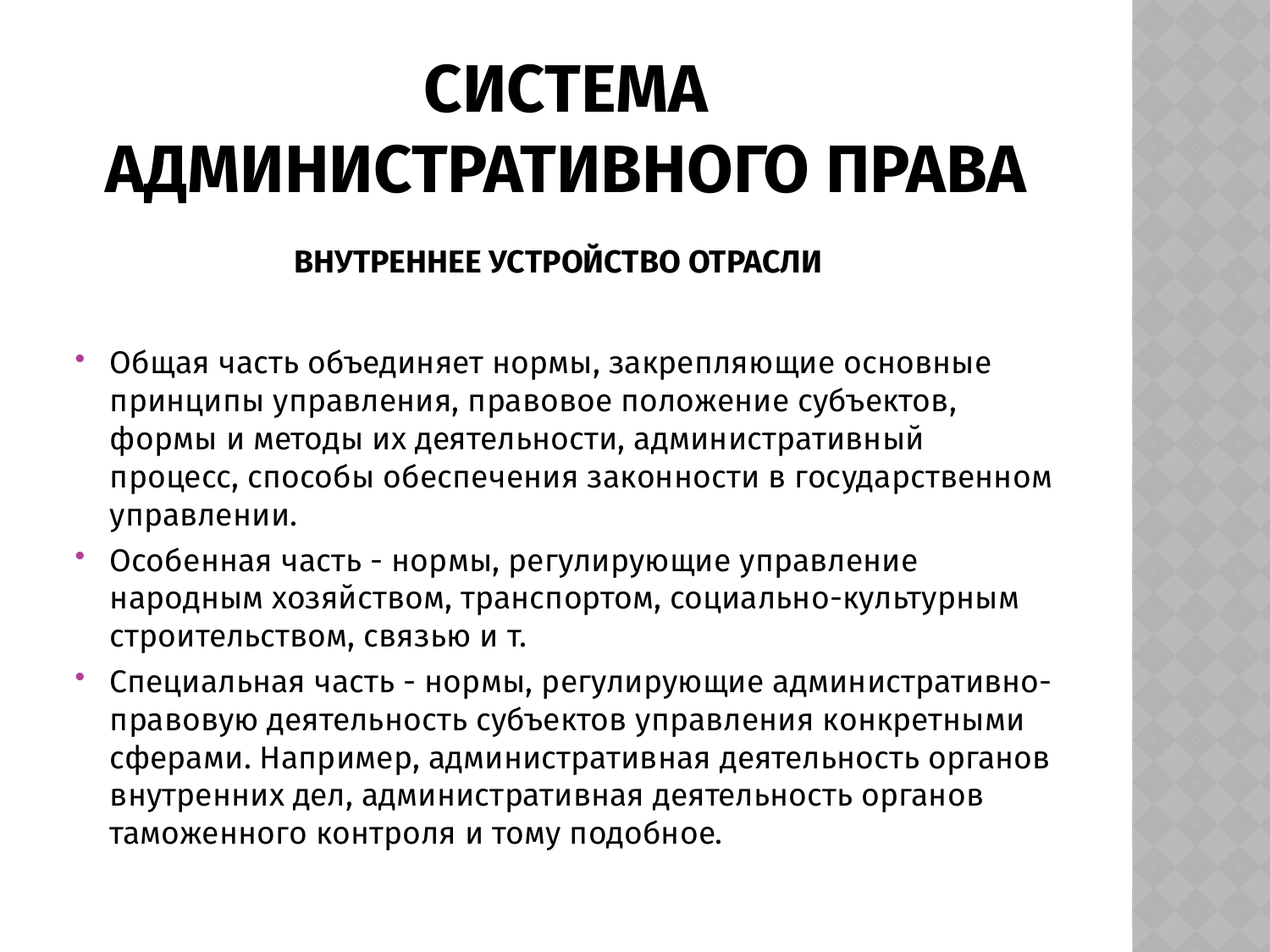

# Система административного права внутреннее устройство отрасли
Общая часть объединяет нормы, закрепляющие основные принципы управления, правовое положение субъектов, формы и методы их деятельности, административный процесс, способы обеспечения законности в государственном управлении.
Особенная часть - нормы, регулирующие управление народным хозяйством, транспортом, социально-культурным строительством, связью и т.
Специальная часть - нормы, регулирующие административно-правовую деятельность субъектов управления конкретными сферами. Например, административная деятельность органов внутренних дел, административная деятельность органов таможенного контроля и тому подобное.